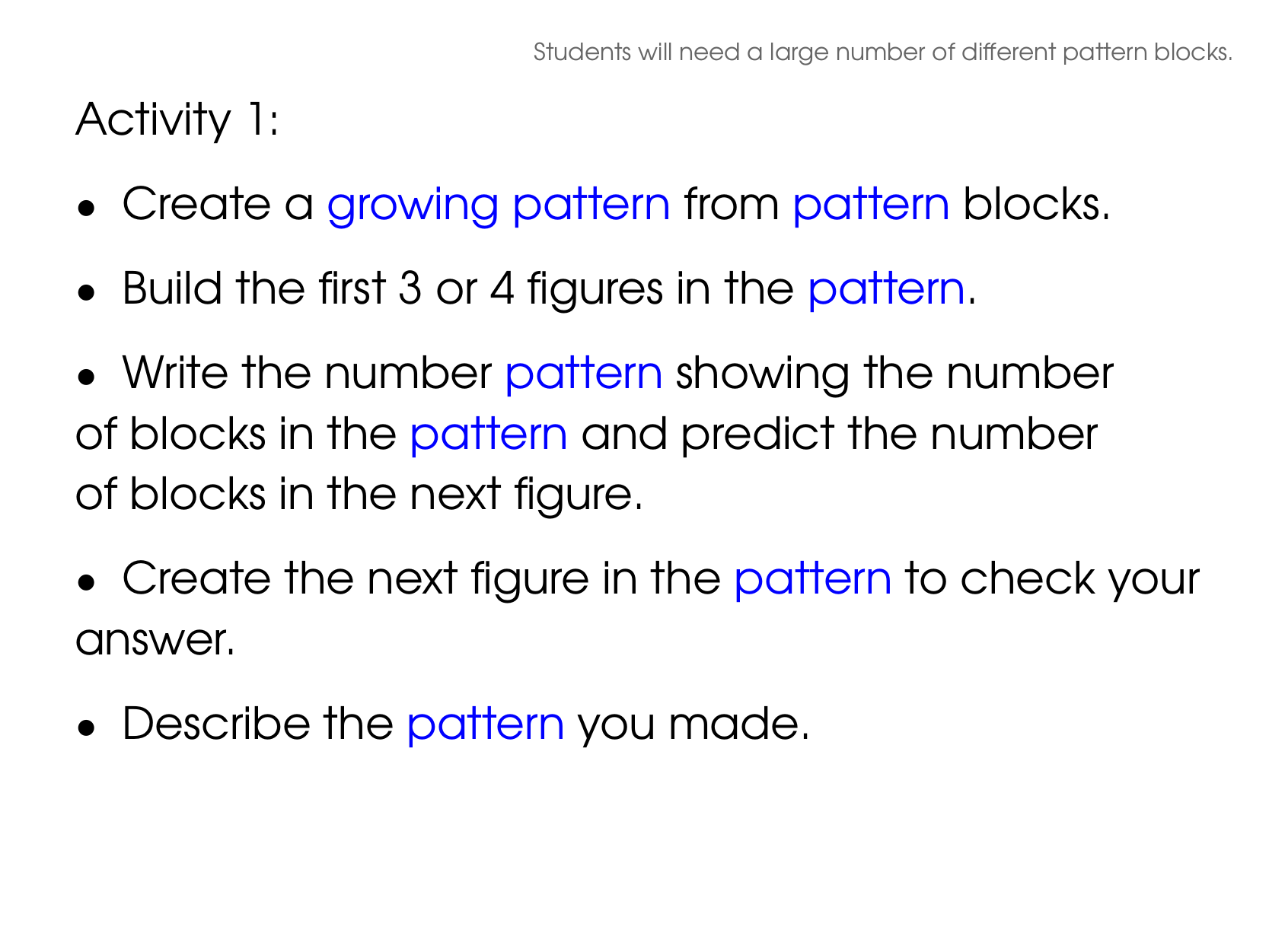

Students will need a large number of different pattern blocks.
Activity 1:
•  Create a growing pattern from pattern blocks.
•  Build the first 3 or 4 figures in the pattern.
•  Write the number pattern showing the number
of blocks in the pattern and predict the number
of blocks in the next figure.
•  Create the next figure in the pattern to check your answer.
•  Describe the pattern you made.